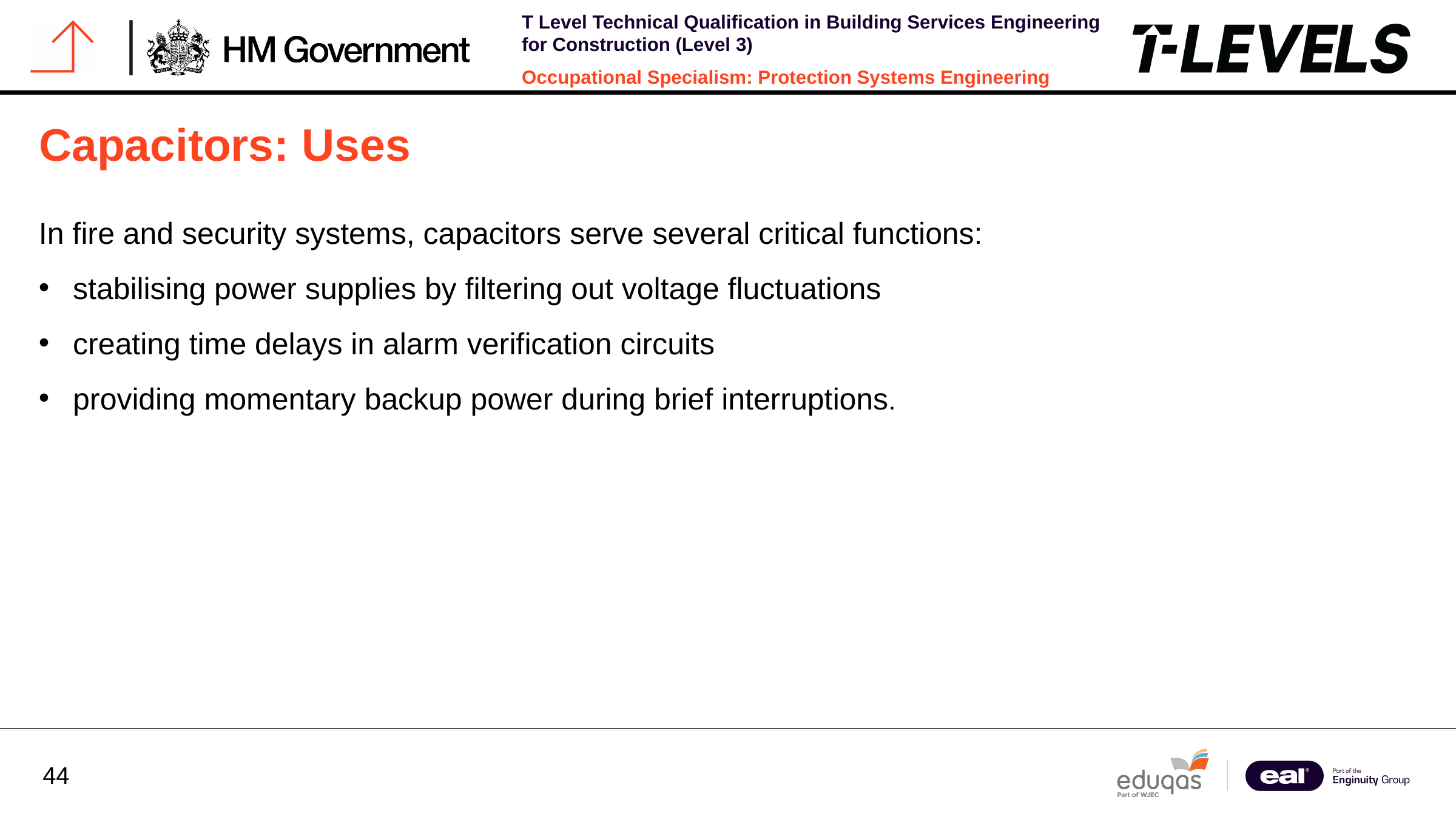

# Capacitors: Uses
In fire and security systems, capacitors serve several critical functions:
stabilising power supplies by filtering out voltage fluctuations
creating time delays in alarm verification circuits
providing momentary backup power during brief interruptions.